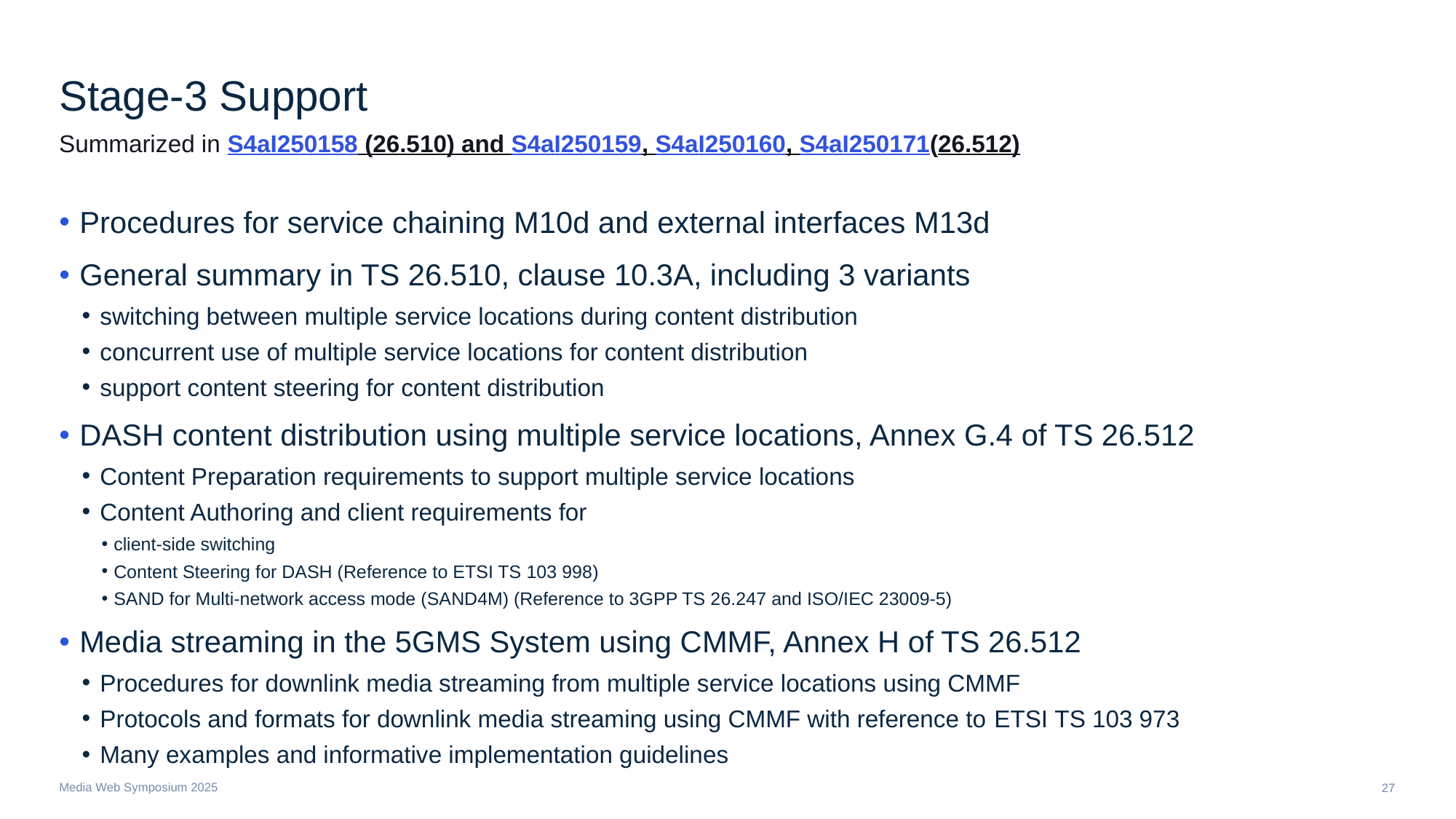

# Stage-3 Support
Summarized in S4aI250158 (26.510) and S4aI250159, S4aI250160, S4aI250171(26.512)
Procedures for service chaining M10d and external interfaces M13d
General summary in TS 26.510, clause 10.3A, including 3 variants
switching between multiple service locations during content distribution
concurrent use of multiple service locations for content distribution
support content steering for content distribution
DASH content distribution using multiple service locations, Annex G.4 of TS 26.512
Content Preparation requirements to support multiple service locations
Content Authoring and client requirements for
client-side switching
Content Steering for DASH (Reference to ETSI TS 103 998)
SAND for Multi-network access mode (SAND4M) (Reference to 3GPP TS 26.247 and ISO/IEC 23009-5)
Media streaming in the 5GMS System using CMMF, Annex H of TS 26.512
Procedures for downlink media streaming from multiple service locations using CMMF
Protocols and formats for downlink media streaming using CMMF with reference to ETSI TS 103 973
Many examples and informative implementation guidelines

Media Web Symposium 2025